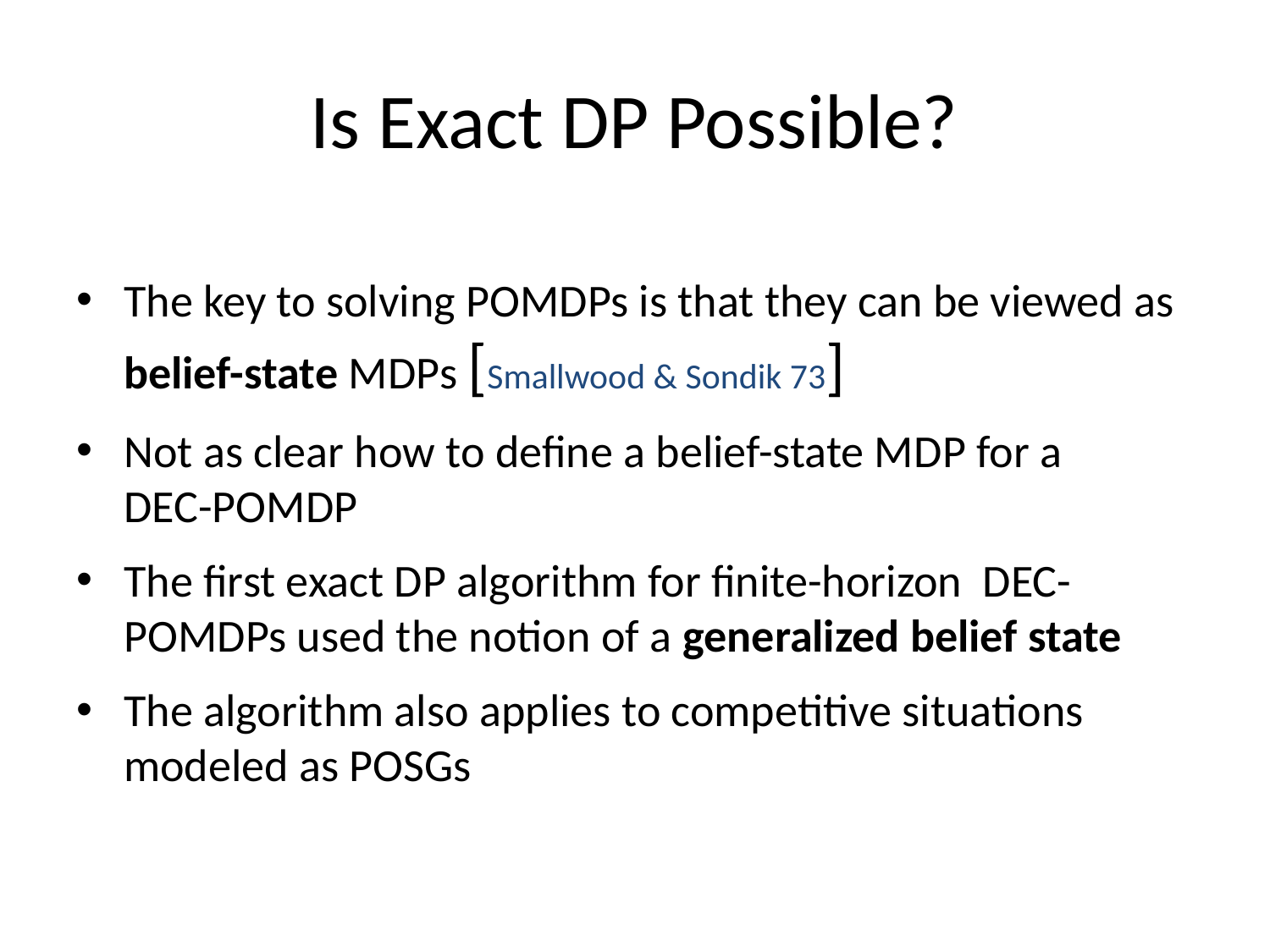

# Is Exact DP Possible?
The key to solving POMDPs is that they can be viewed as belief-state MDPs [Smallwood & Sondik 73]
Not as clear how to define a belief-state MDP for a     DEC-POMDP
The first exact DP algorithm for finite-horizon  DEC-POMDPs used the notion of a generalized belief state
The algorithm also applies to competitive situations modeled as POSGs